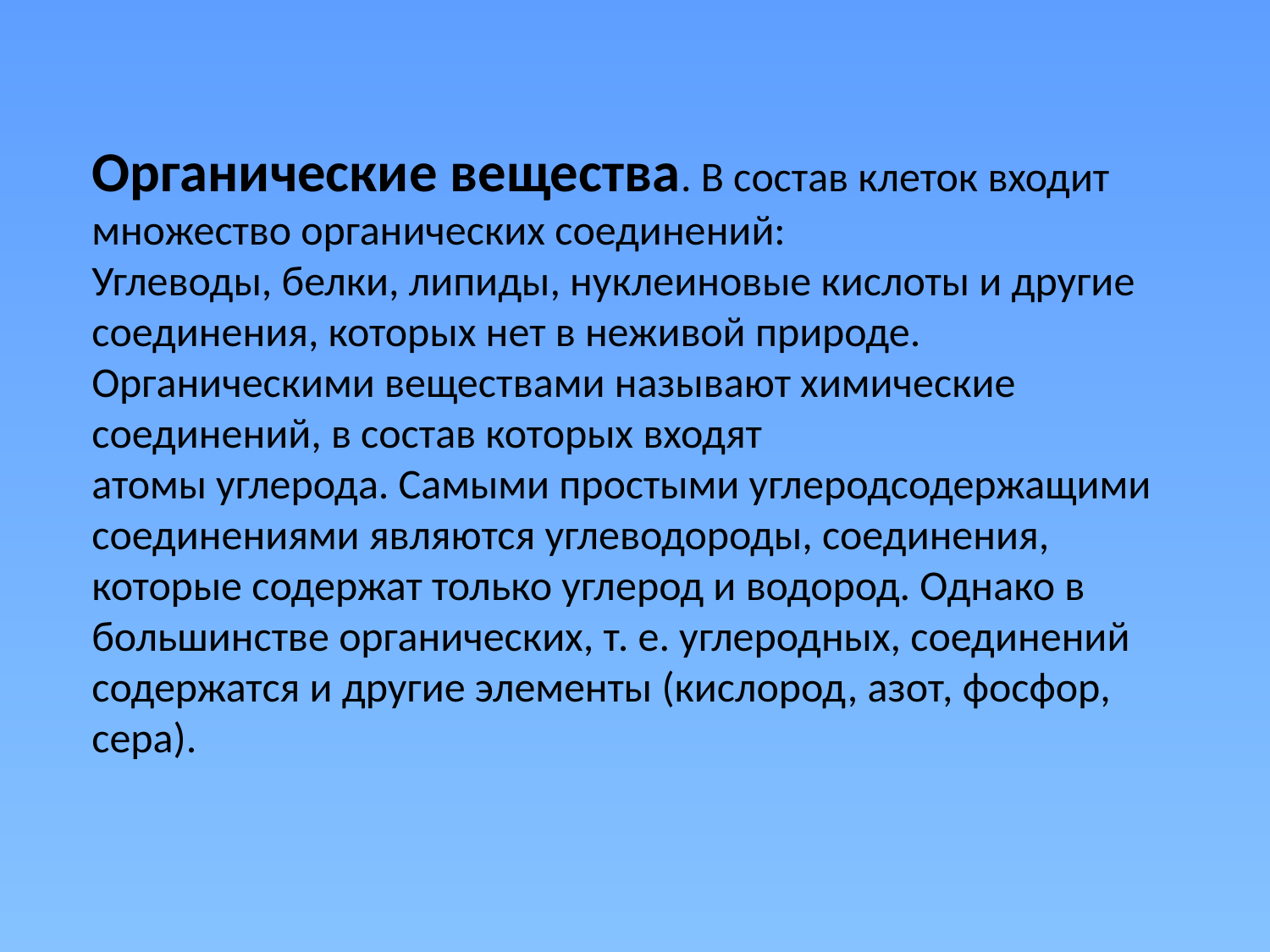

Органические вещества. В состав клеток входит множество органических соединений:
Углеводы, белки, липиды, нуклеиновые кислоты и другие соединения, которых нет в неживой природе. Органическими вещест­вами называют химические соединений, в состав которых входят
атомы углерода. Самыми простыми углеродсодержащими соединениями яв­ляются углеводороды, соединения, которые содержат только уг­лерод и водород. Однако в большинстве органических, т. е. углеродных, соединений содержатся и другие элементы (кислород, азот, фосфор, сера).